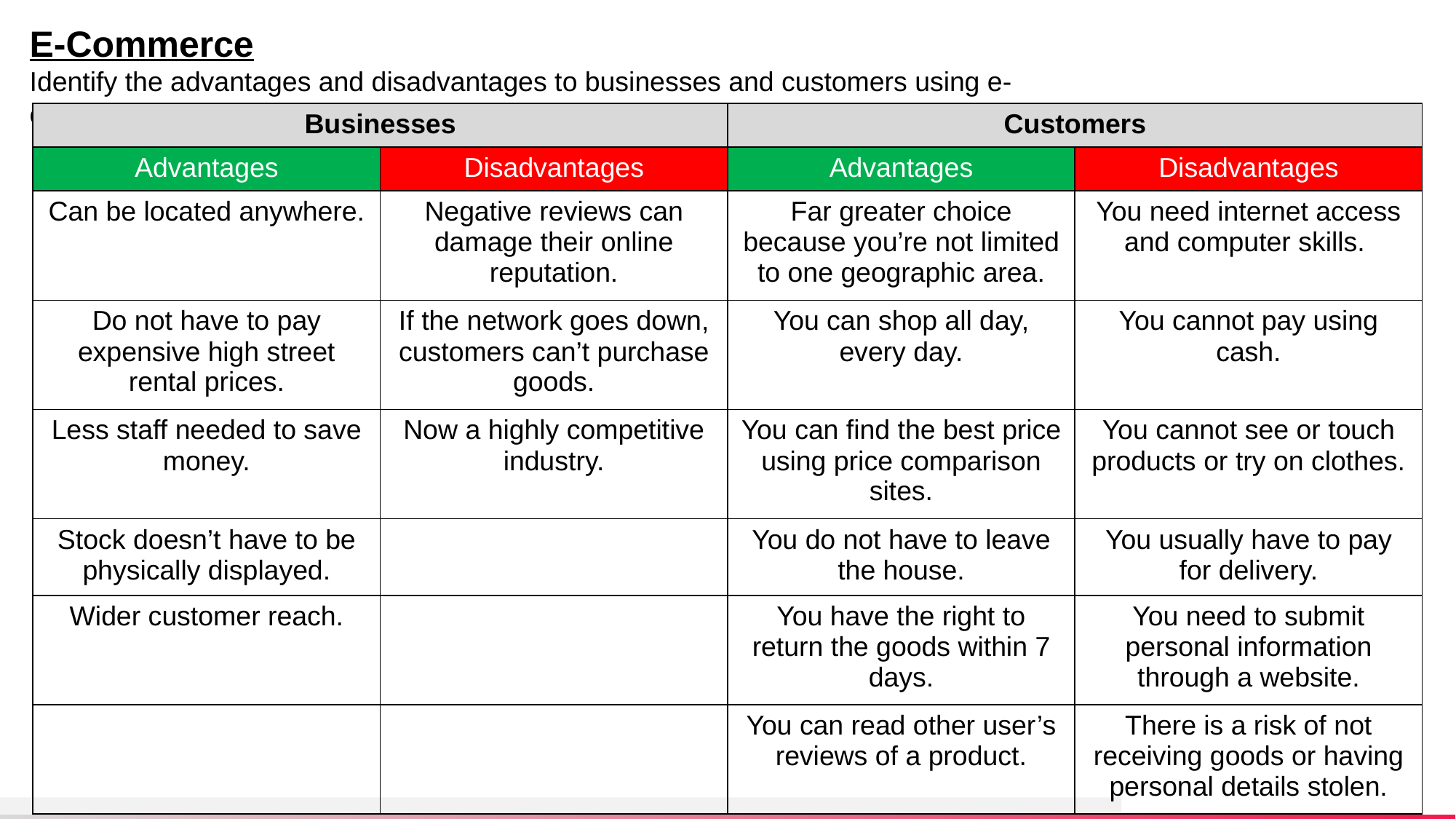

E-Commerce
Identify the advantages and disadvantages to businesses and customers using e-commerce.
| Businesses |  | Customers |  |
| --- | --- | --- | --- |
| Advantages | Disadvantages | Advantages | Disadvantages |
| Can be located anywhere. | Negative reviews can damage their online reputation. | Far greater choice because you’re not limited to one geographic area. | You need internet access and computer skills. |
| Do not have to pay expensive high street rental prices. | If the network goes down, customers can’t purchase goods. | You can shop all day, every day. | You cannot pay using cash. |
| Less staff needed to save money. | Now a highly competitive industry. | You can find the best price using price comparison sites. | You cannot see or touch products or try on clothes. |
| Stock doesn’t have to be physically displayed. |  | You do not have to leave the house. | You usually have to pay for delivery. |
| Wider customer reach. |  | You have the right to return the goods within 7 days. | You need to submit personal information through a website. |
|  |  | You can read other user’s reviews of a product. | There is a risk of not receiving goods or having personal details stolen. |